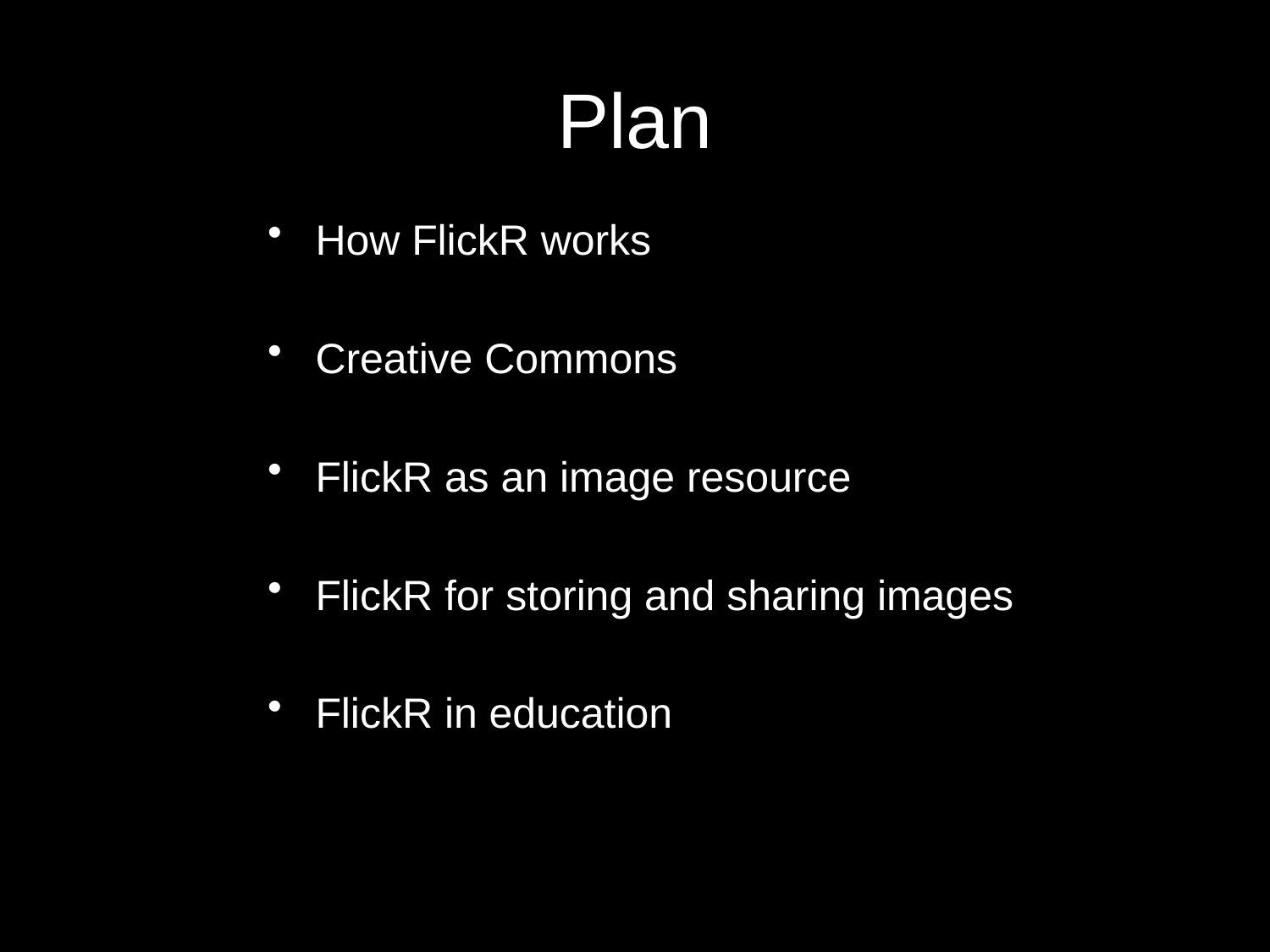

# Plan
How FlickR works

Creative Commons

FlickR as an image resource

FlickR for storing and sharing images

FlickR in education